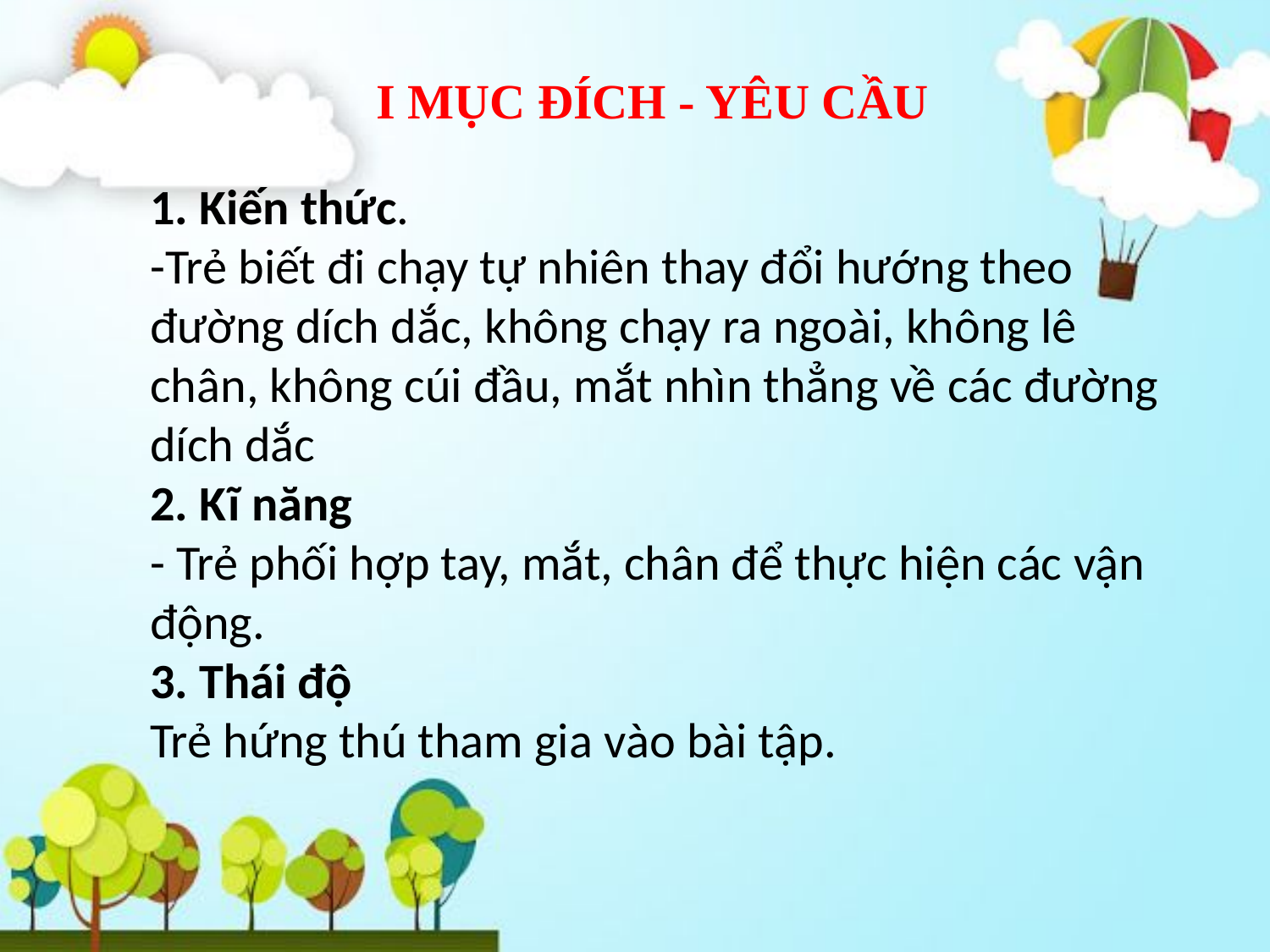

I MỤC ĐÍCH - YÊU CẦU
1. Kiến thức.
-Trẻ biết đi chạy tự nhiên thay đổi hướng theo đường dích dắc, không chạy ra ngoài, không lê chân, không cúi đầu, mắt nhìn thẳng về các đường dích dắc
2. Kĩ năng
- Trẻ phối hợp tay, mắt, chân để thực hiện các vận động.
3. Thái độ
Trẻ hứng thú tham gia vào bài tập.